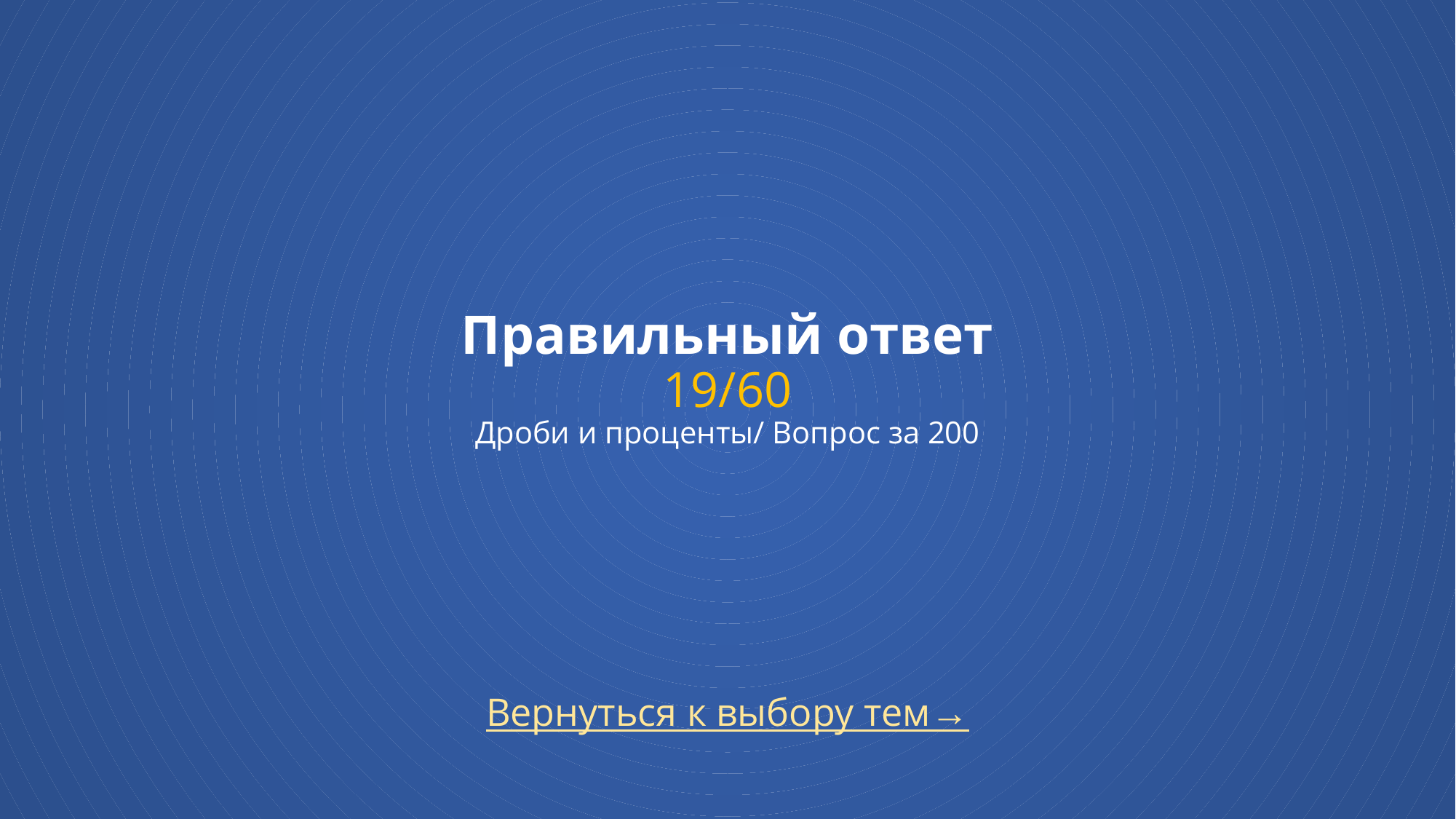

# Правильный ответ 19/60 Дроби и проценты/ Вопрос за 200
Вернуться к выбору тем→